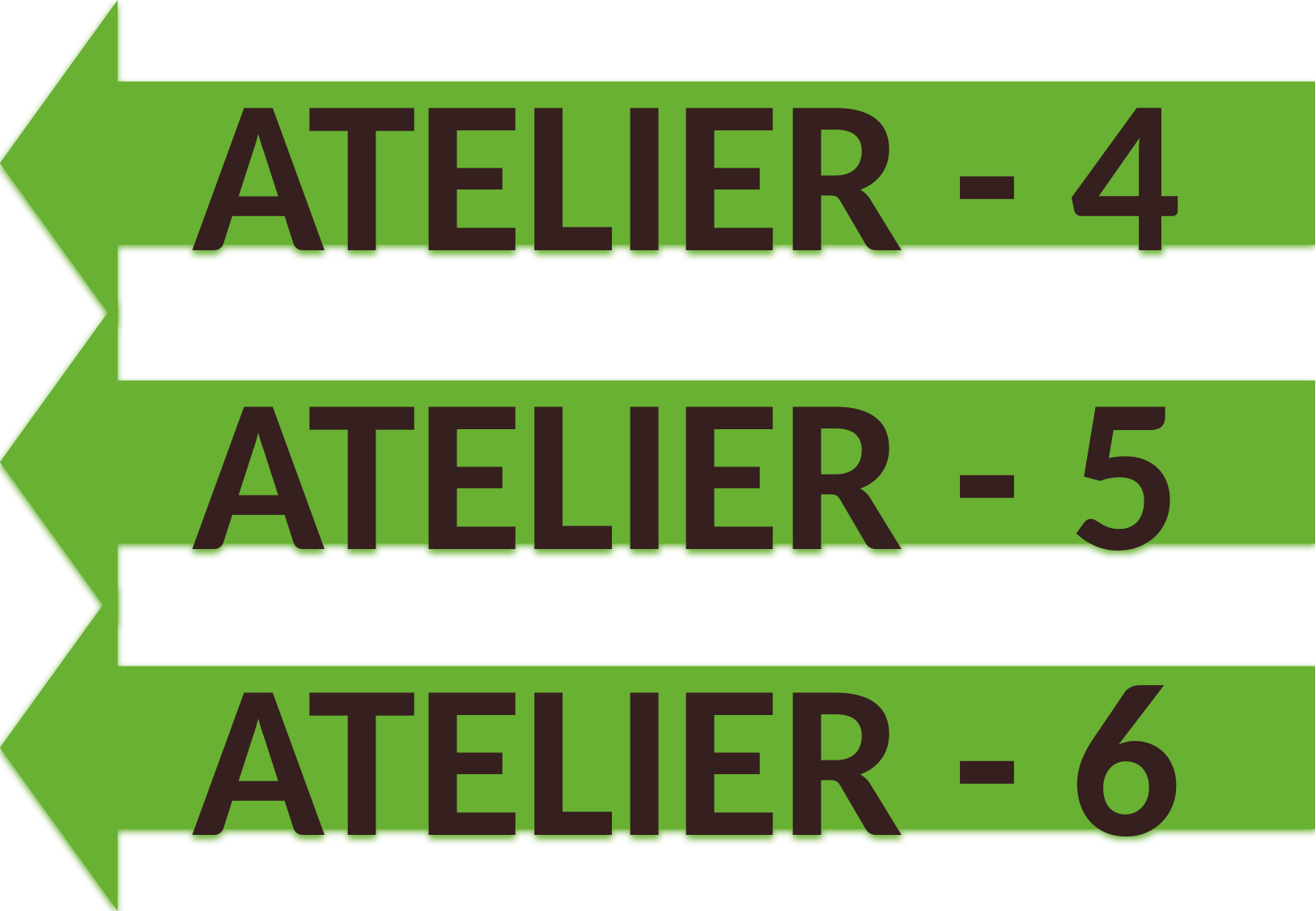

ATELIER - 4

ATELIER - 5
ATELIER - 6